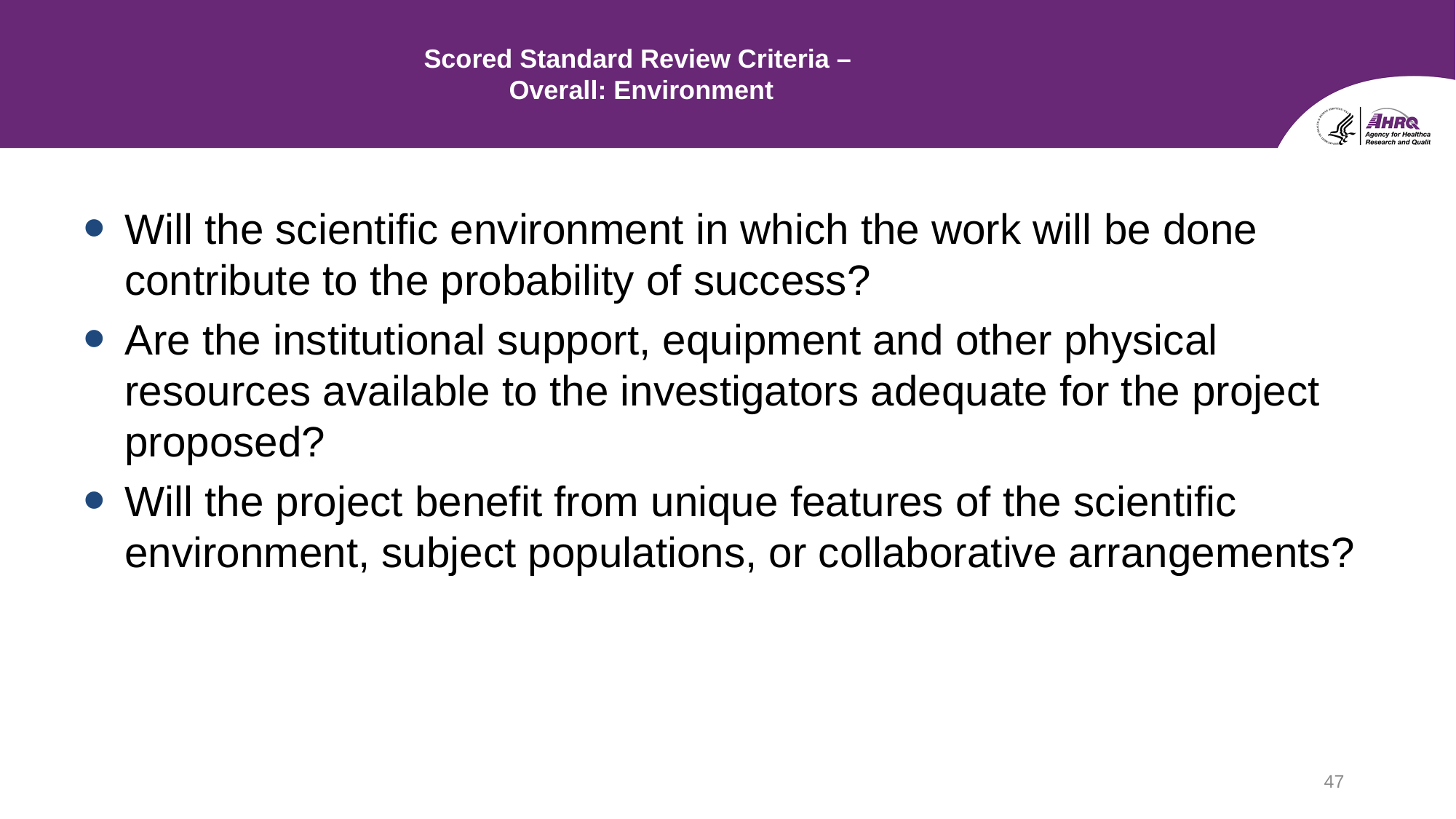

# Scored Standard Review Criteria – Overall: Environment
Will the scientific environment in which the work will be done contribute to the probability of success?
Are the institutional support, equipment and other physical resources available to the investigators adequate for the project proposed?
Will the project benefit from unique features of the scientific environment, subject populations, or collaborative arrangements?
47